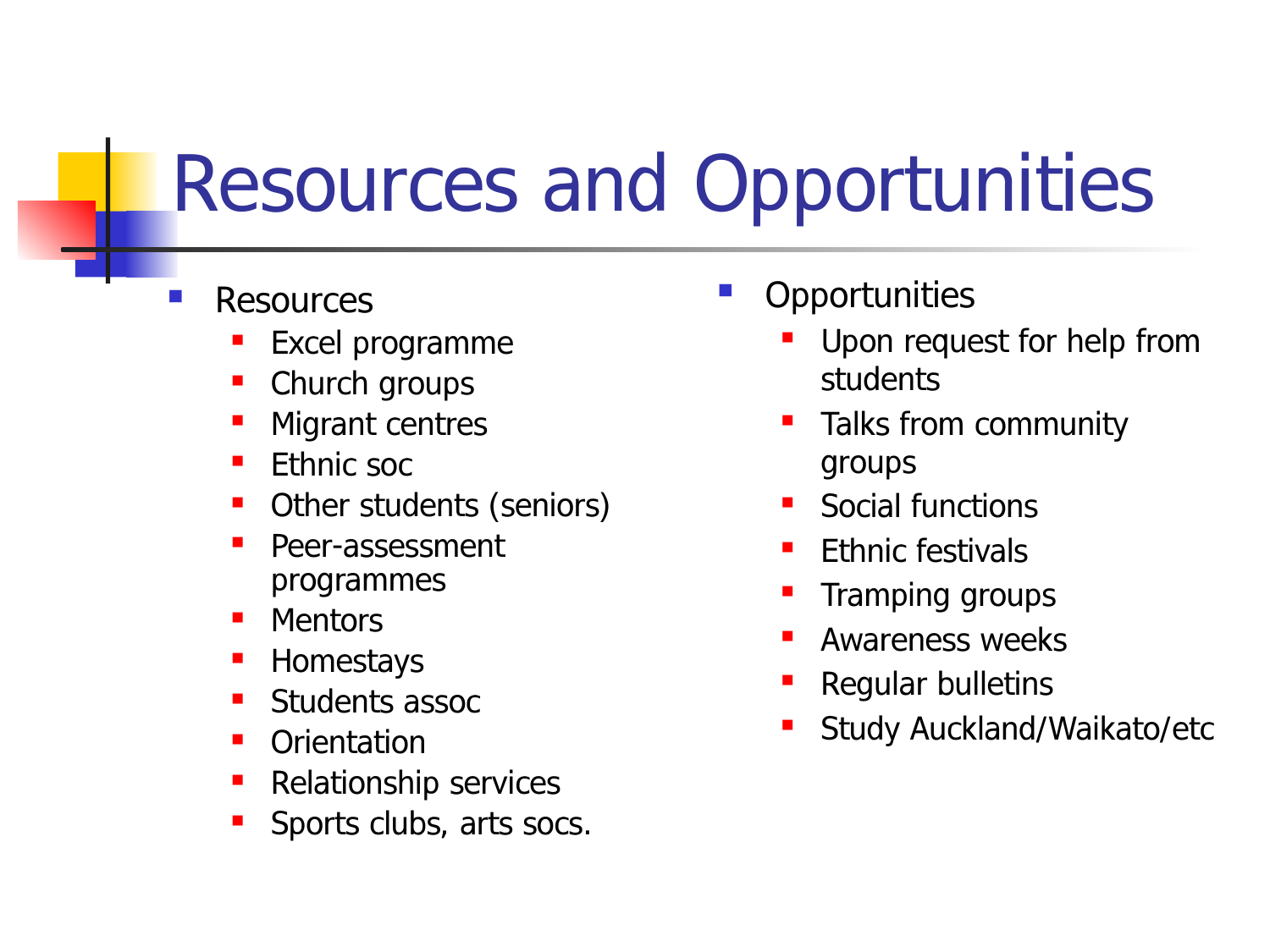

# Resources and Opportunities
Opportunities
Upon request for help from students
Talks from community groups
Social functions
Ethnic festivals
Tramping groups
Awareness weeks
Regular bulletins
Study Auckland/Waikato/etc

Resources
Excel programme
Church groups
Migrant centres
Ethnic soc
Other students (seniors)
Peer-assessment programmes
Mentors
Homestays
Students assoc
Orientation
Relationship services
Sports clubs, arts socs.